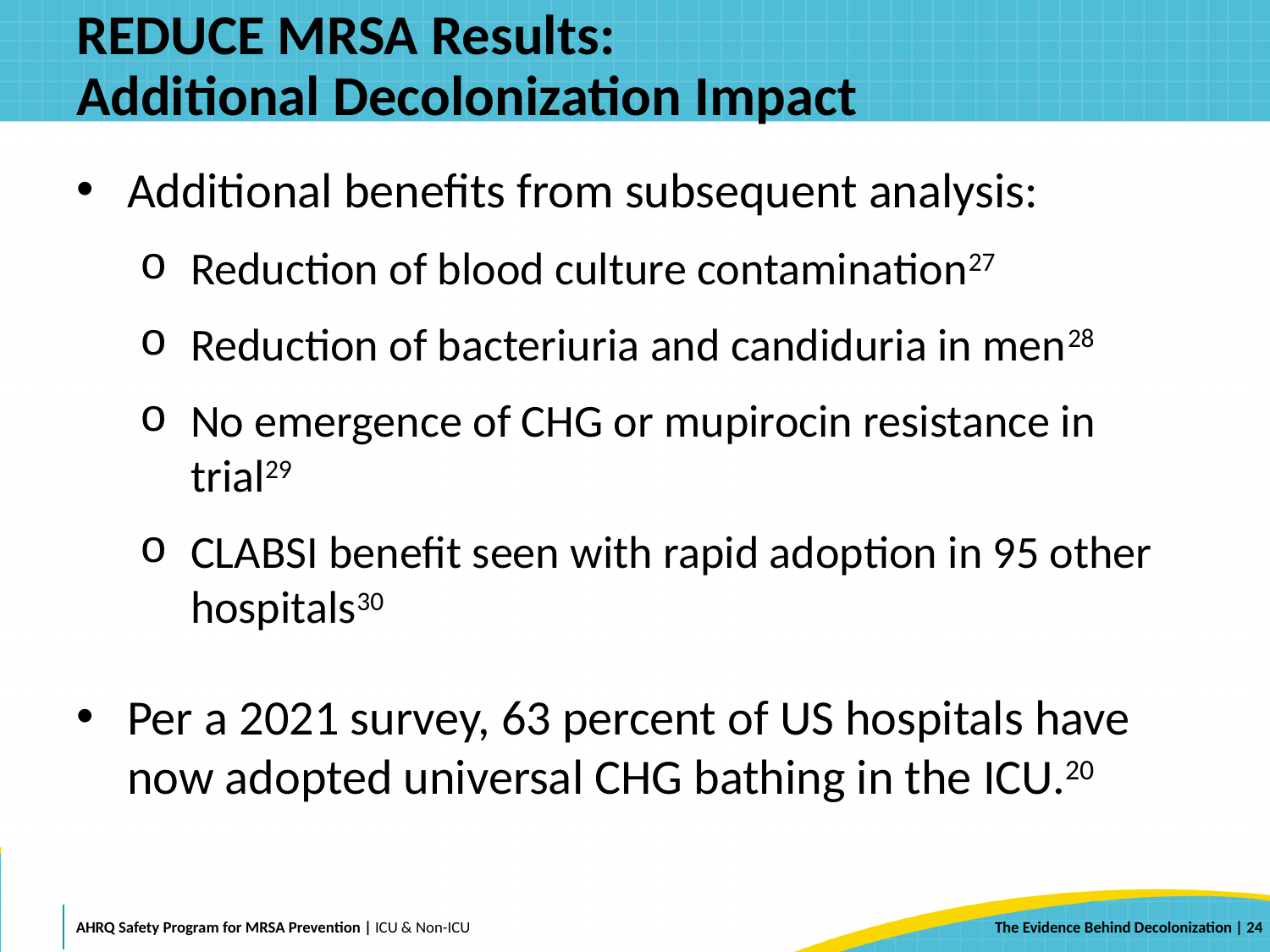

# REDUCE MRSA Results: Additional Decolonization Impact
Additional benefits from subsequent analysis:
Reduction of blood culture contamination27
Reduction of bacteriuria and candiduria in men28
No emergence of CHG or mupirocin resistance in trial29
CLABSI benefit seen with rapid adoption in 95 other hospitals30
Per a 2021 survey, 63 percent of US hospitals have now adopted universal CHG bathing in the ICU.20
 | 24